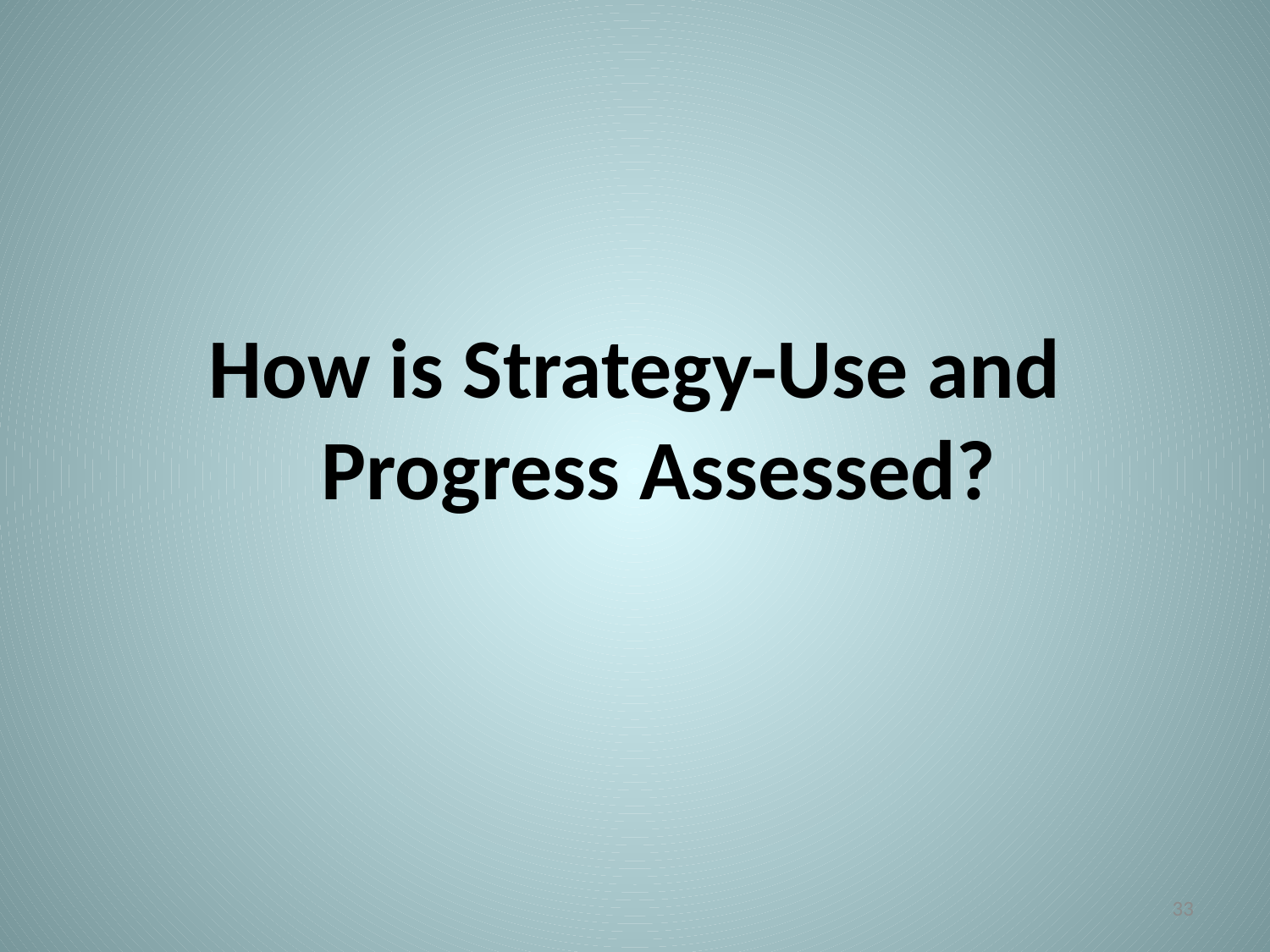

#

How is Strategy-Use and Progress Assessed?
33